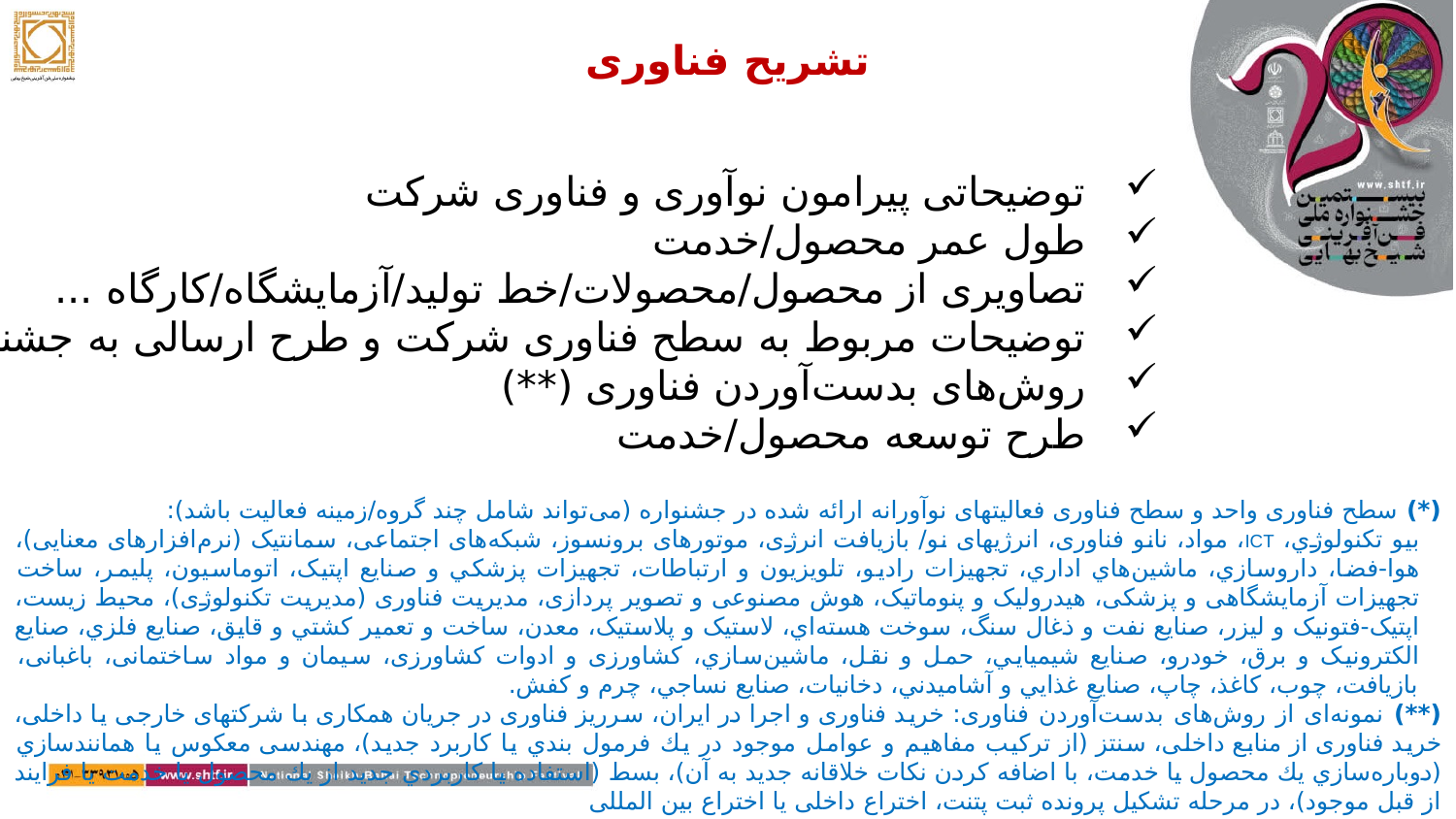

# تشریح فناوری

توضیحاتی پیرامون نوآوری و فناوری شرکت
طول عمر محصول/خدمت
تصاویری از محصول/محصولات/خط تولید/آزمایشگاه/کارگاه ...
توضیحات مربوط به سطح فناوری شرکت و طرح ارسالی به جشنواره (*)
روش‌های بدست‌آوردن فناوری (**)
طرح توسعه محصول/خدمت
(*) سطح فناوری واحد و سطح فناوری فعالیت­های نوآورانه ارائه شده در جشنواره (می‌تواند شامل چند گروه/زمینه فعالیت باشد):
بيو تکنولوژي، ICT، مواد، نانو فناوری، انرژیهای نو/ بازیافت انرژی، موتورهای برونسوز، شبکه‌های اجتماعی، سمانتیک (نرم‌افزارهای معنایی)، هوا-فضا، داروسازي، ماشين‌هاي اداري، تجهيزات راديو، تلويزيون و ارتباطات، تجهيزات پزشکي و صنايع اپتيک، اتوماسيون، پلیمر، ساخت تجهیزات آزمایشگاهی و پزشکی، هیدرولیک و پنوماتیک، هوش مصنوعی و تصویر پردازی، مدیریت فناوری (مدیریت تکنولوژی)، محیط زیست، اپتیک-فتونیک و لیزر، صنايع نفت و ذغال سنگ، سوخت هسته‌اي، لاستيک و پلاستيک، معدن، ساخت و تعمير کشتي و قايق، صنايع فلزي، صنايع الکترونيک و برق، خودرو، صنايع شيميايي، حمل و نقل، ماشين‌سازي، کشاورزی و ادوات کشاورزی، سیمان و مواد ساختمانی، باغبانی، بازيافت، چوب، کاغذ، چاپ، صنايع غذايي و آشاميدني، دخانيات، صنايع نساجي، چرم و کفش.
(**) نمونه‌ای از روش‌های بدست‌آوردن فناوری: خرید فناوری و اجرا در ایران، سرریز فناوری در جریان همکاری با شرکتهای خارجی یا داخلی، خرید فناوری از منابع داخلی، سنتز (از تركيب مفاهيم و عوامل موجود در يك فرمول بندي يا كاربرد جديد)، مهندسی معکوس یا همانندسازي (دوباره‌سازي يك محصول يا خدمت، با اضافه كردن نكات خلاقانه جديد به آن)، بسط (استفاده يا كاربردي جديد از يك محصول يا خدمت يا فرايند از قبل موجود)، در مرحله تشکیل پرونده ثبت پتنت، اختراع داخلی یا اختراع بین المللی